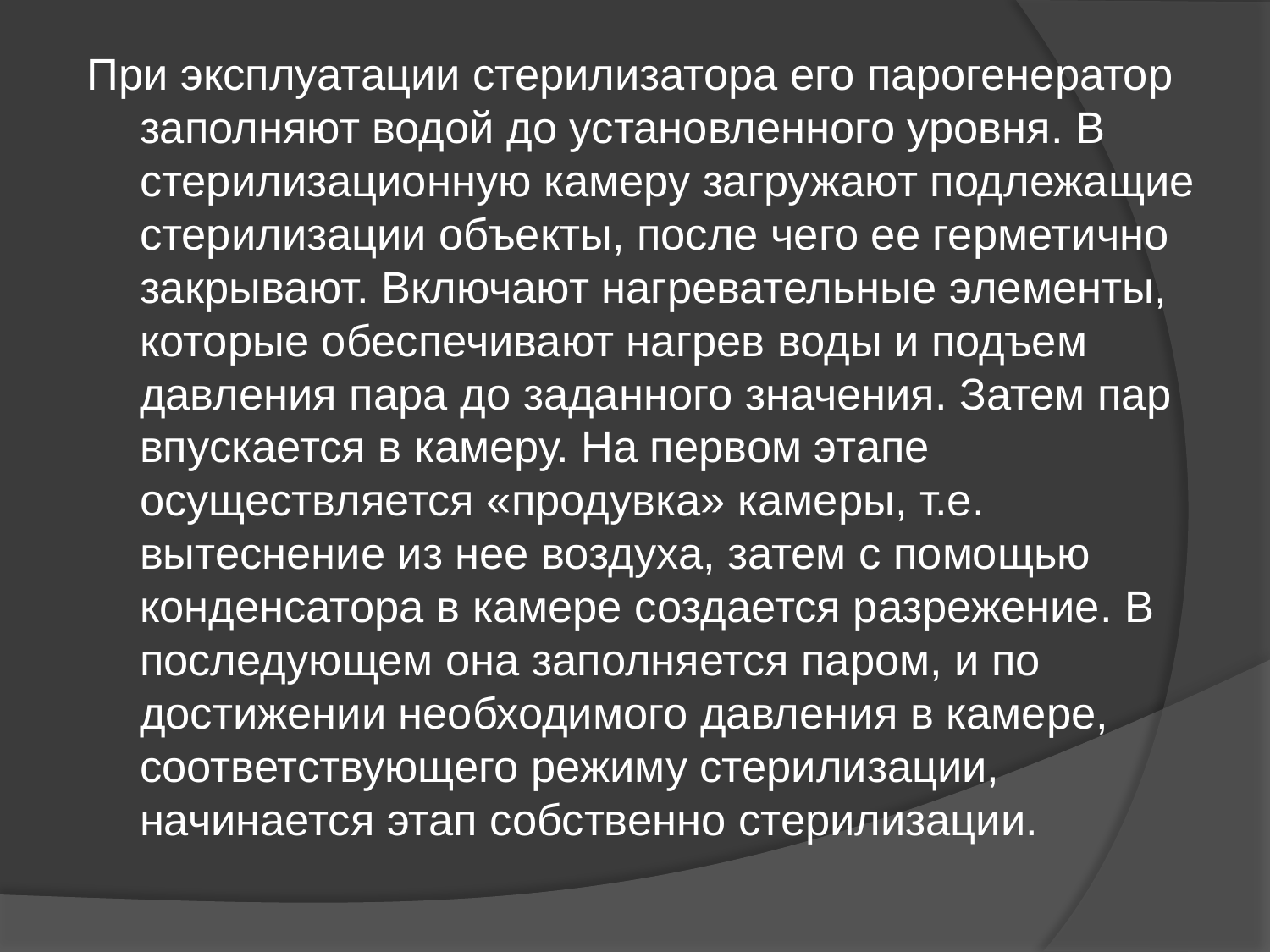

При эксплуатации стерилизатора его парогенератор заполняют водой до установленного уровня. В стерилизационную камеру загружают подлежащие стерилизации объекты, после чего ее герметично закрывают. Включают нагревательные элементы, которые обеспечивают нагрев воды и подъем давления пара до заданного значения. Затем пар впускается в камеру. На первом этапе осуществляется «продувка» камеры, т.е. вытеснение из нее воздуха, затем с помощью конденсатора в камере создается разрежение. В последующем она заполняется паром, и по достижении необходимого давления в камере, соответствующего режиму стерилизации, начинается этап собственно стерилизации.